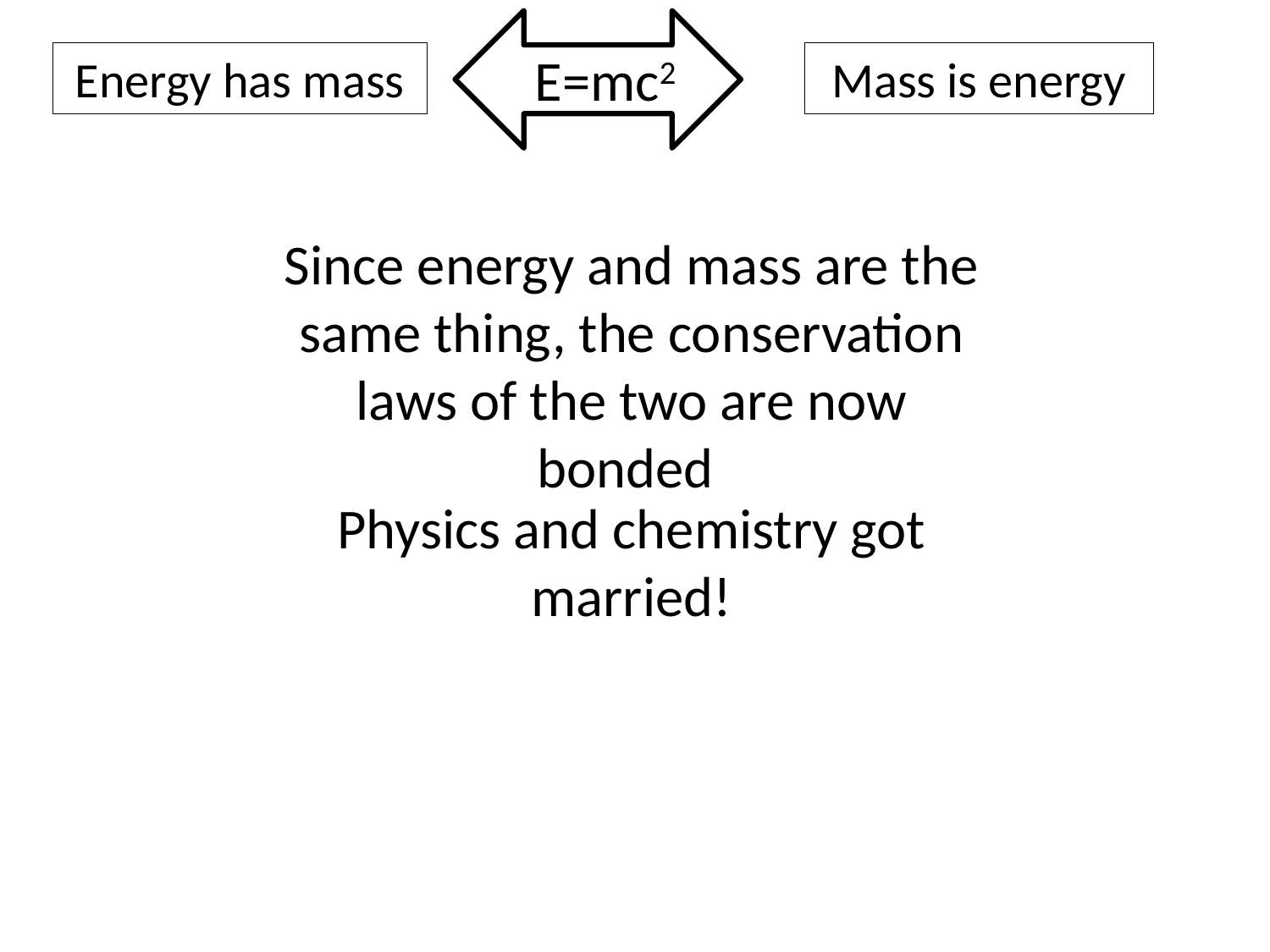

E=mc2
Energy has mass
Mass is energy
Since energy and mass are the same thing, the conservation laws of the two are now bonded
Physics and chemistry got married!